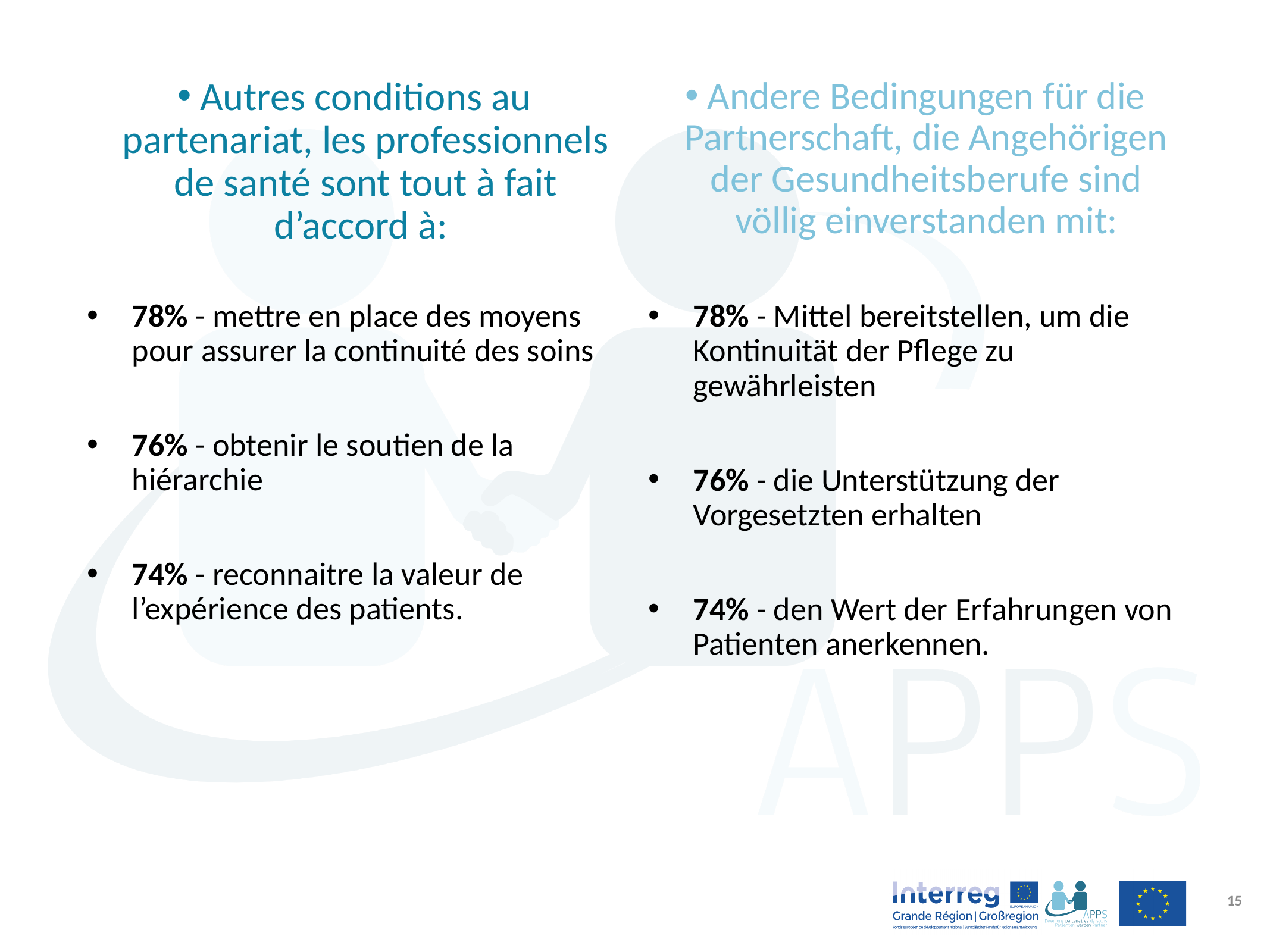

# Autres conditions au partenariat, les professionnels de santé sont tout à fait d’accord à:
Andere Bedingungen für die Partnerschaft, die Angehörigen der Gesundheitsberufe sind völlig einverstanden mit:
78% - mettre en place des moyens pour assurer la continuité des soins

76% - obtenir le soutien de la hiérarchie

74% - reconnaitre la valeur de l’expérience des patients.
78% - Mittel bereitstellen, um die Kontinuität der Pflege zu gewährleisten

76% - die Unterstützung der Vorgesetzten erhalten

74% - den Wert der Erfahrungen von Patienten anerkennen.
15